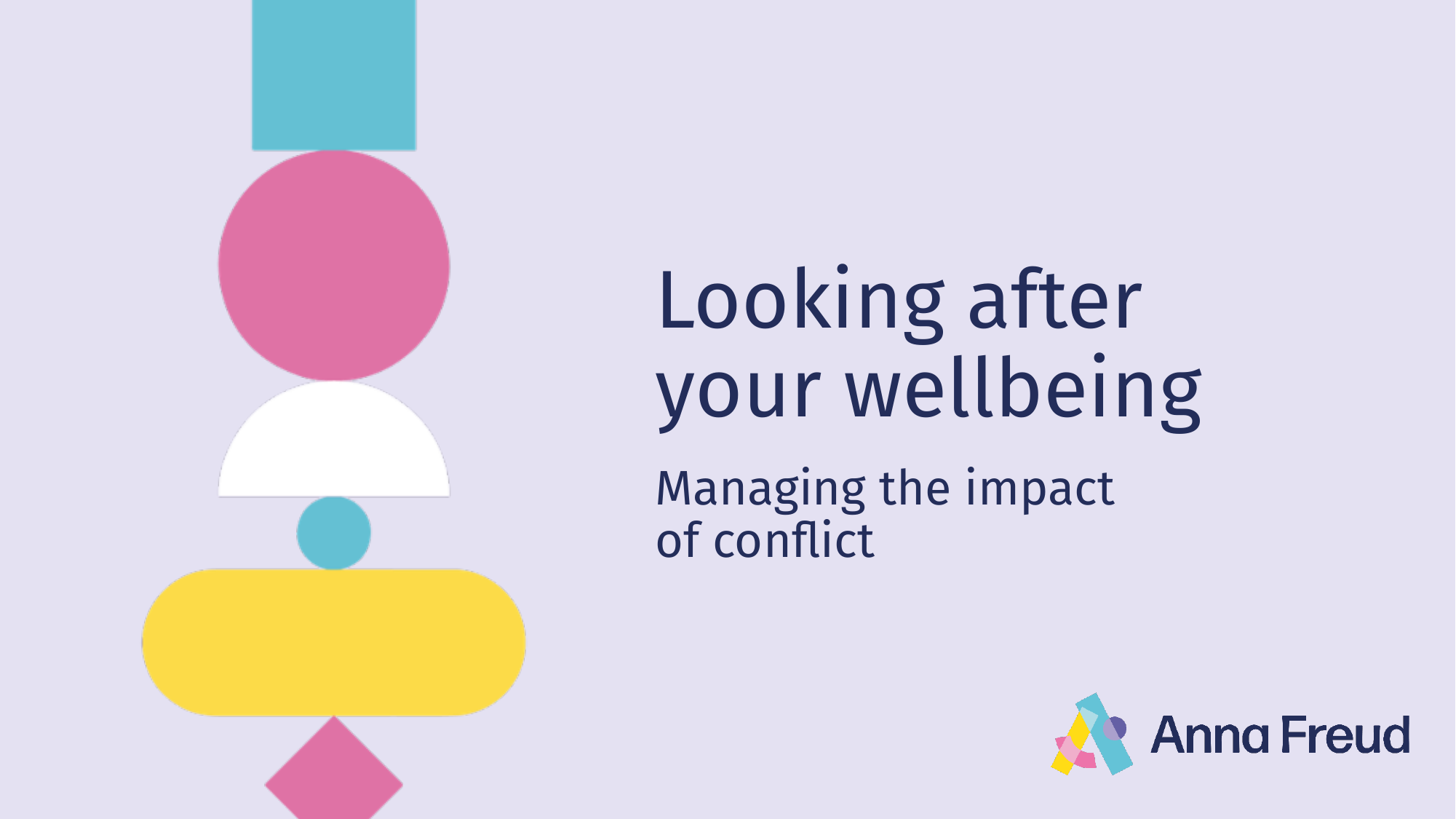

# Looking after your wellbeing
Managing the impact
of conflict